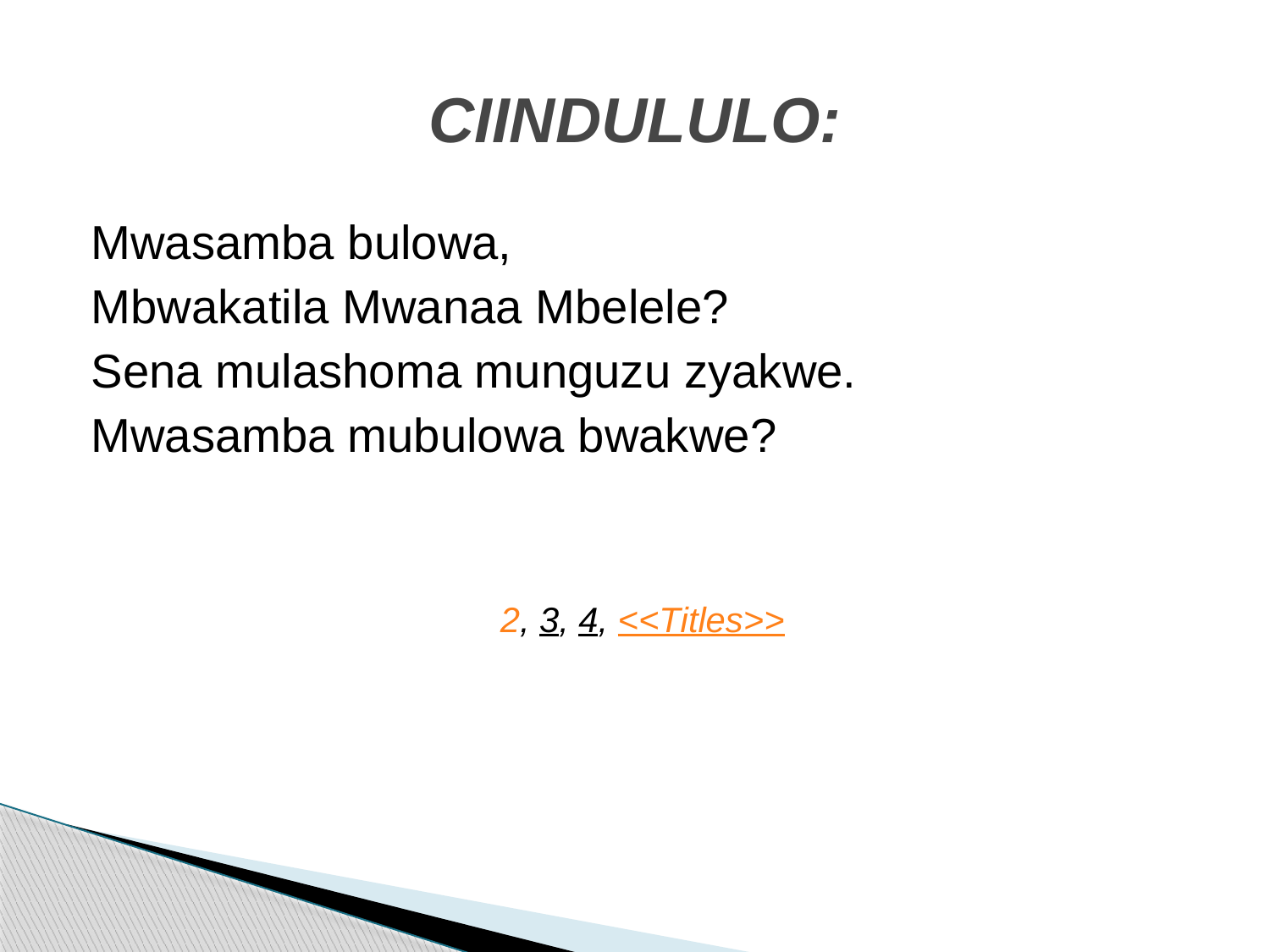

# CIINDULULO:
Mwasamba bulowa,
Mbwakatila Mwanaa Mbelele?
Sena mulashoma munguzu zyakwe.
Mwasamba mubulowa bwakwe?

2, 3, 4, <<Titles>>